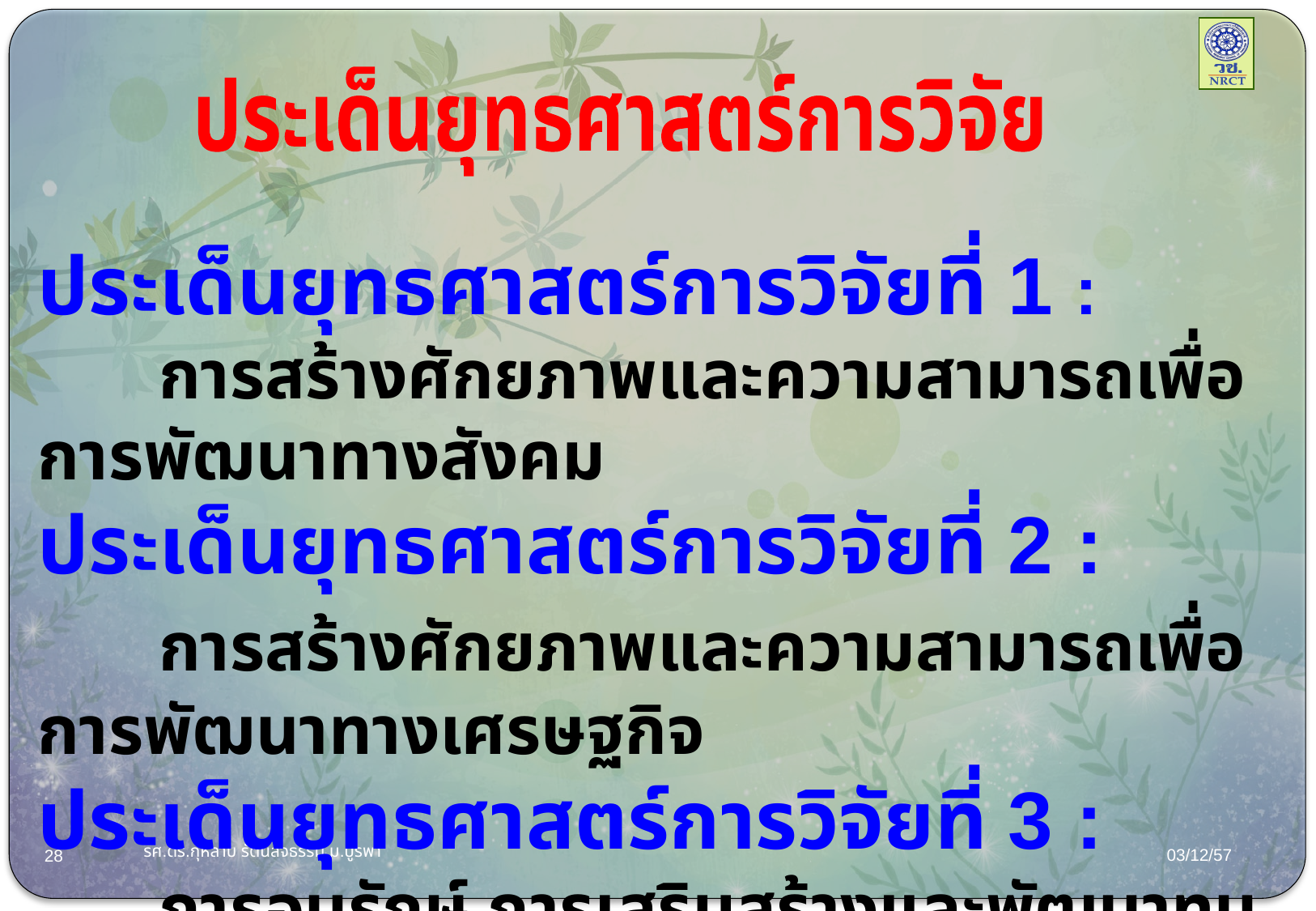

ประเด็นยุทธศาสตร์การวิจัย
ประเด็นยุทธศาสตร์การวิจัยที่ 1 :
	การสร้างศักยภาพและความสามารถเพื่อการพัฒนาทางสังคม
ประเด็นยุทธศาสตร์การวิจัยที่ 2 :
	การสร้างศักยภาพและความสามารถเพื่อการพัฒนาทางเศรษฐกิจ
ประเด็นยุทธศาสตร์การวิจัยที่ 3 :
	การอนุรักษ์ การเสริมสร้างและพัฒนาทุนทรัพยากรธรรมชาติและสิ่งแวดล้อม
รศ.ดร.กุหลาบ รัตนสัจธรรม ม.บูรพา
03/12/57
28